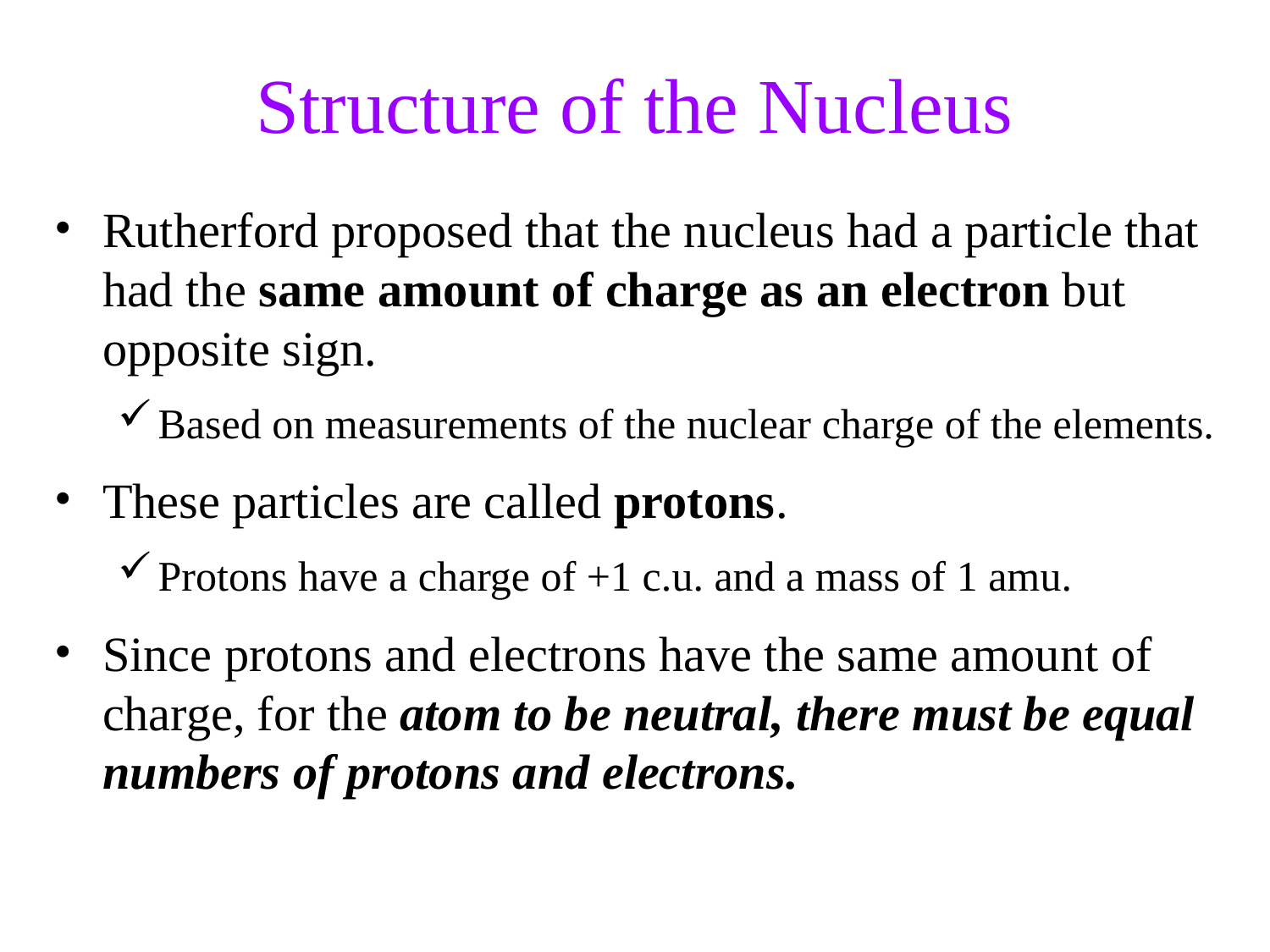

Structure of the Nucleus
Rutherford proposed that the nucleus had a particle that had the same amount of charge as an electron but opposite sign.
Based on measurements of the nuclear charge of the elements.
These particles are called protons.
Protons have a charge of +1 c.u. and a mass of 1 amu.
Since protons and electrons have the same amount of charge, for the atom to be neutral, there must be equal numbers of protons and electrons.